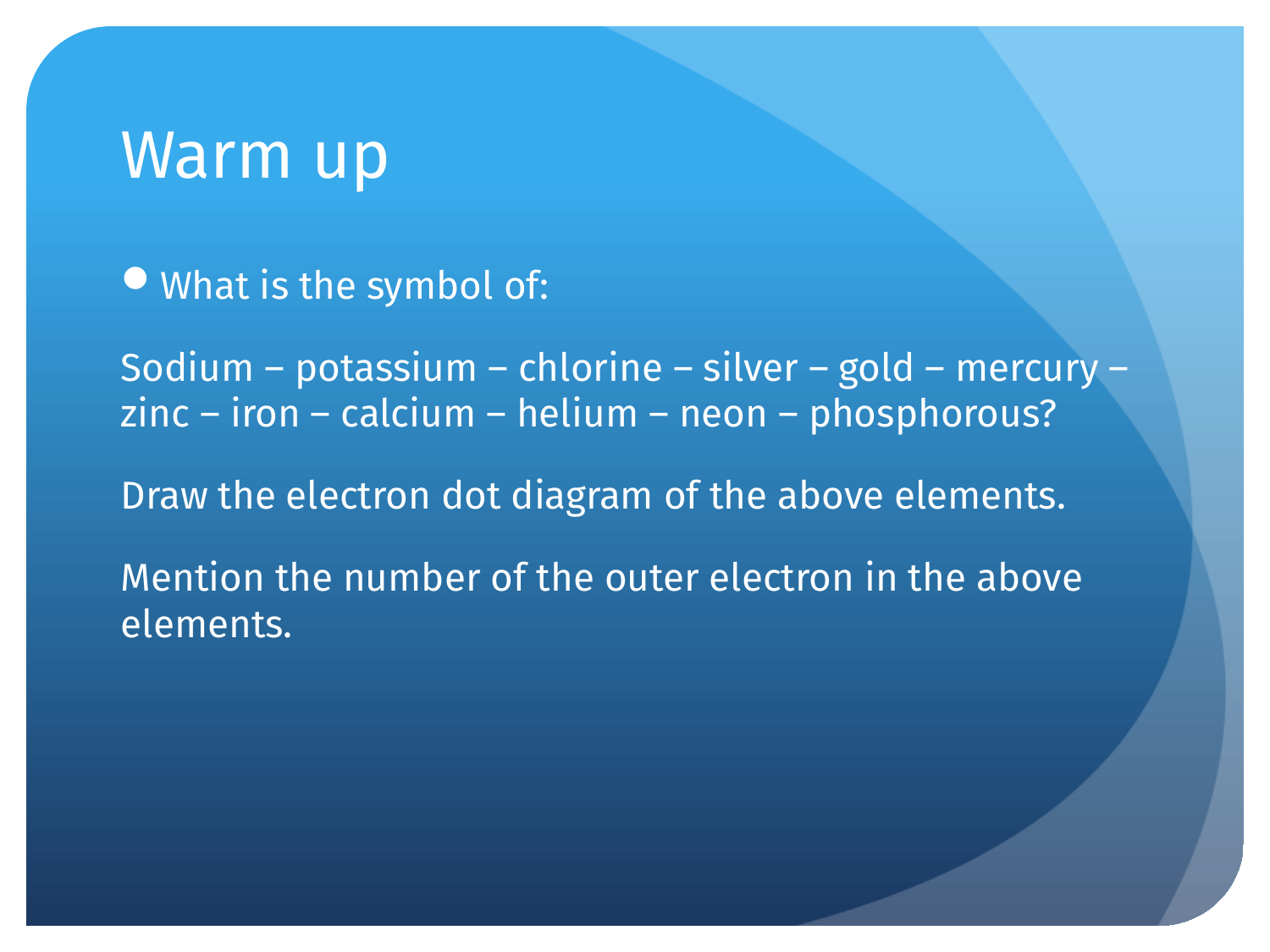

# Warm up
What is the symbol of:
Sodium – potassium – chlorine – silver – gold – mercury – zinc – iron – calcium – helium – neon – phosphorous?
Draw the electron dot diagram of the above elements.
Mention the number of the outer electron in the above elements.